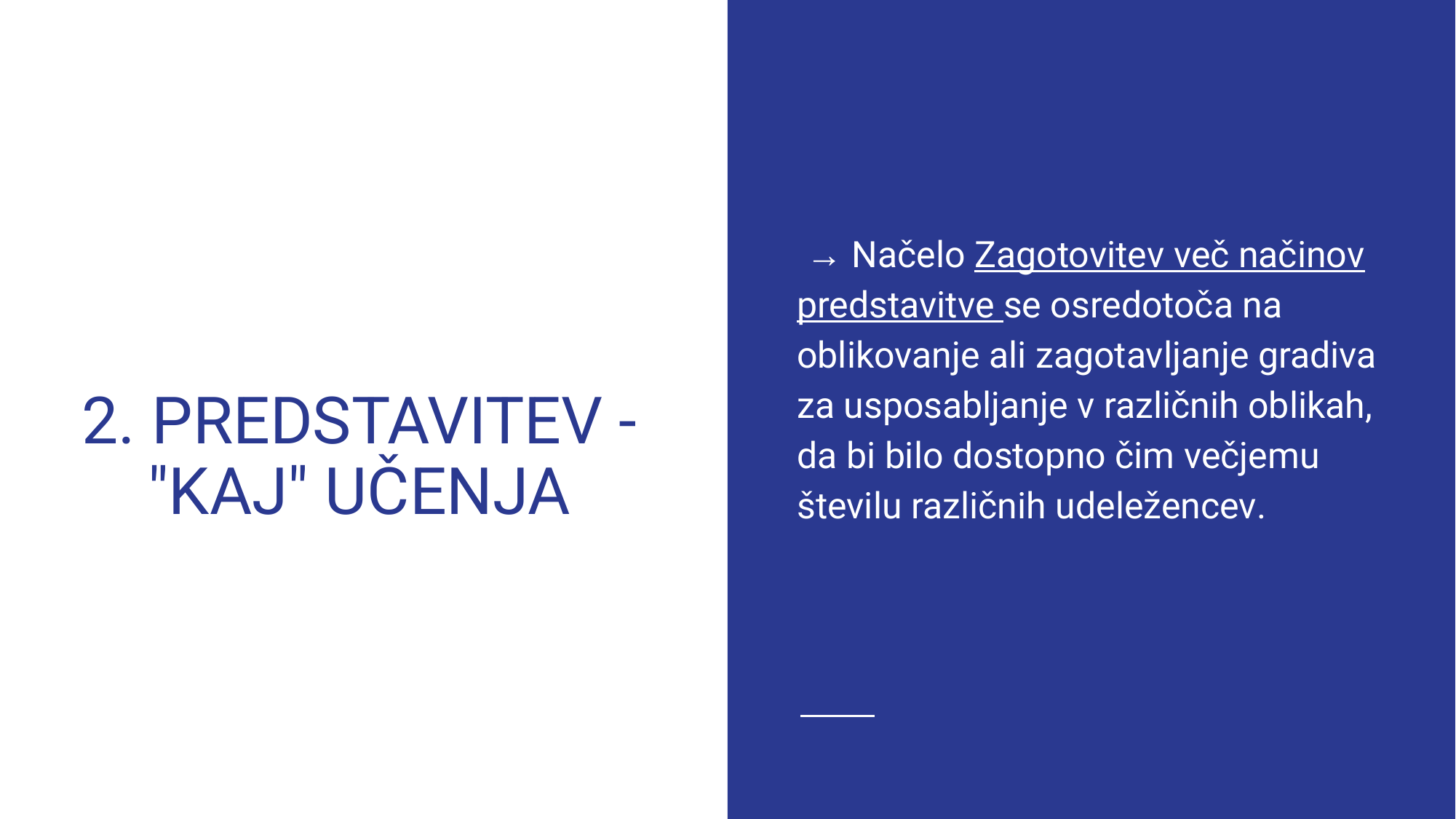

→ Načelo Zagotovitev več načinov predstavitve se osredotoča na oblikovanje ali zagotavljanje gradiva za usposabljanje v različnih oblikah, da bi bilo dostopno čim večjemu številu različnih udeležencev.

# 2. PREDSTAVITEV - "KAJ" UČENJA